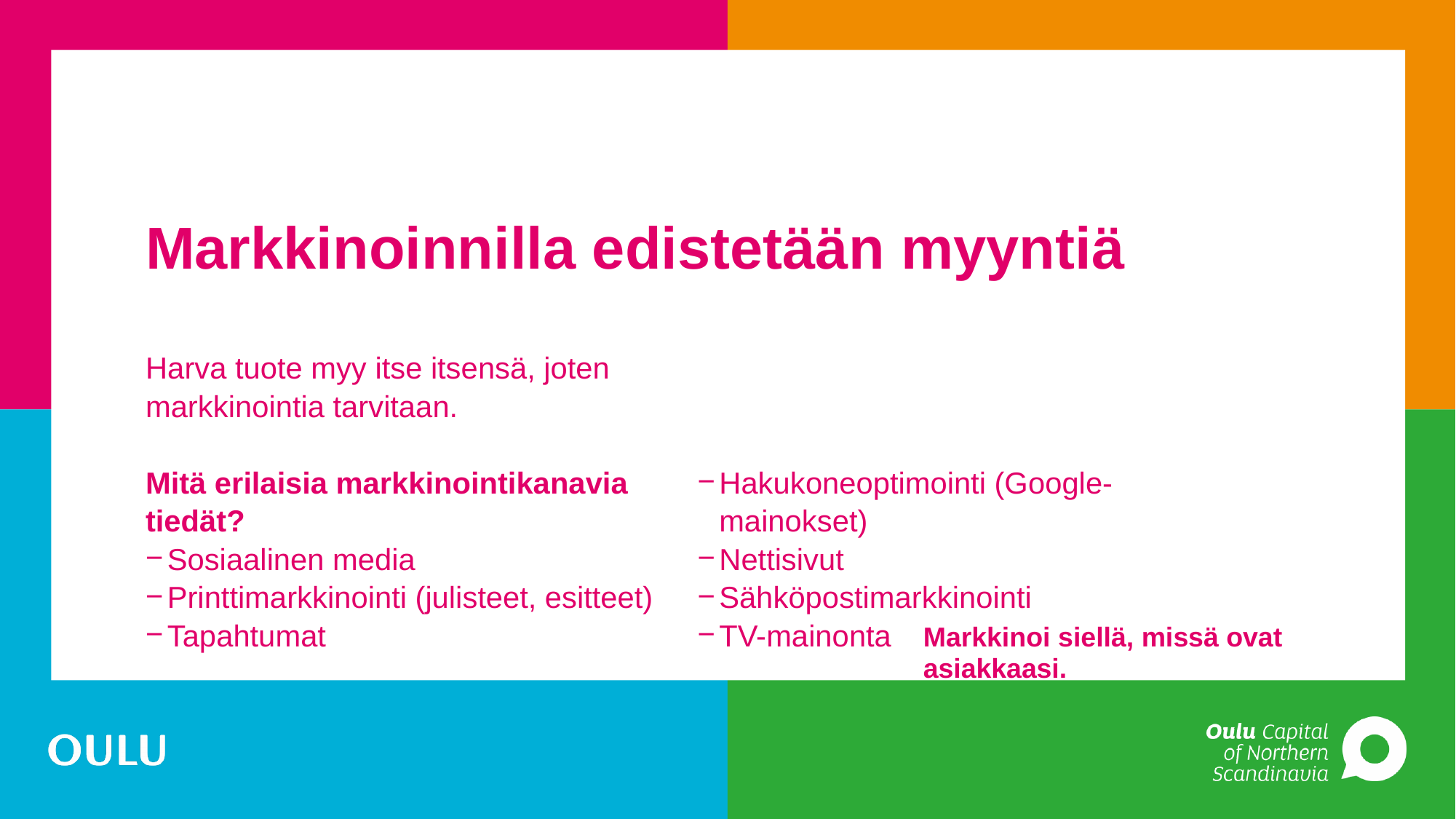

#
Markkinoinnilla edistetään myyntiä
Harva tuote myy itse itsensä, joten markkinointia tarvitaan.

Mitä erilaisia markkinointikanavia tiedät?
Sosiaalinen media
Printtimarkkinointi (julisteet, esitteet)
Tapahtumat

Hakukoneoptimointi (Google-mainokset)
Nettisivut
Sähköpostimarkkinointi
TV-mainonta
Markkinoi siellä, missä ovat asiakkaasi.